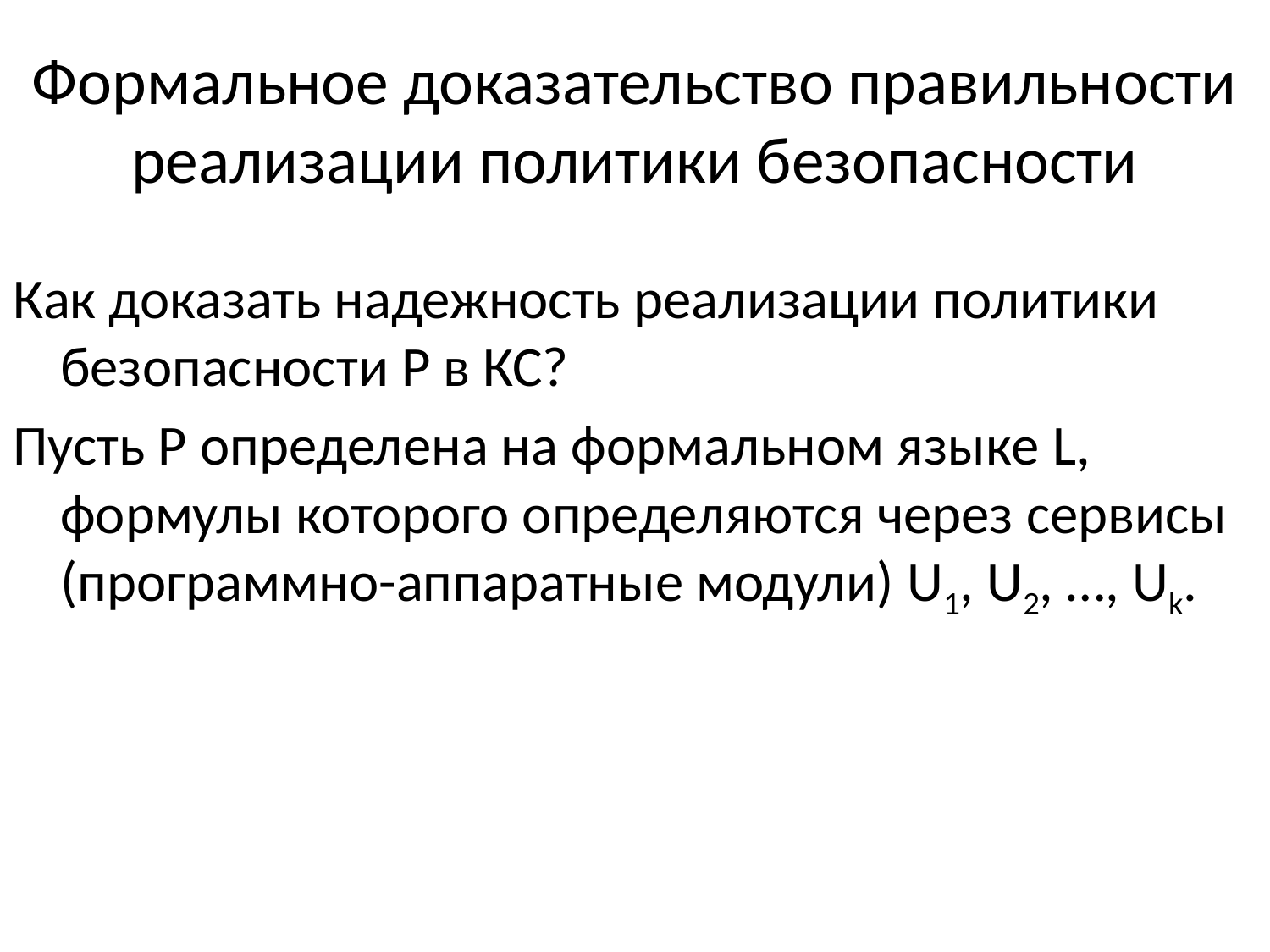

# Формальное доказательство правильности реализации политики безопасности
Как доказать надежность реализации политики безопасности P в КС?
Пусть P определена на формальном языке L, формулы которого определяются через сервисы (программно-аппаратные модули) U1, U2, …, Uk.